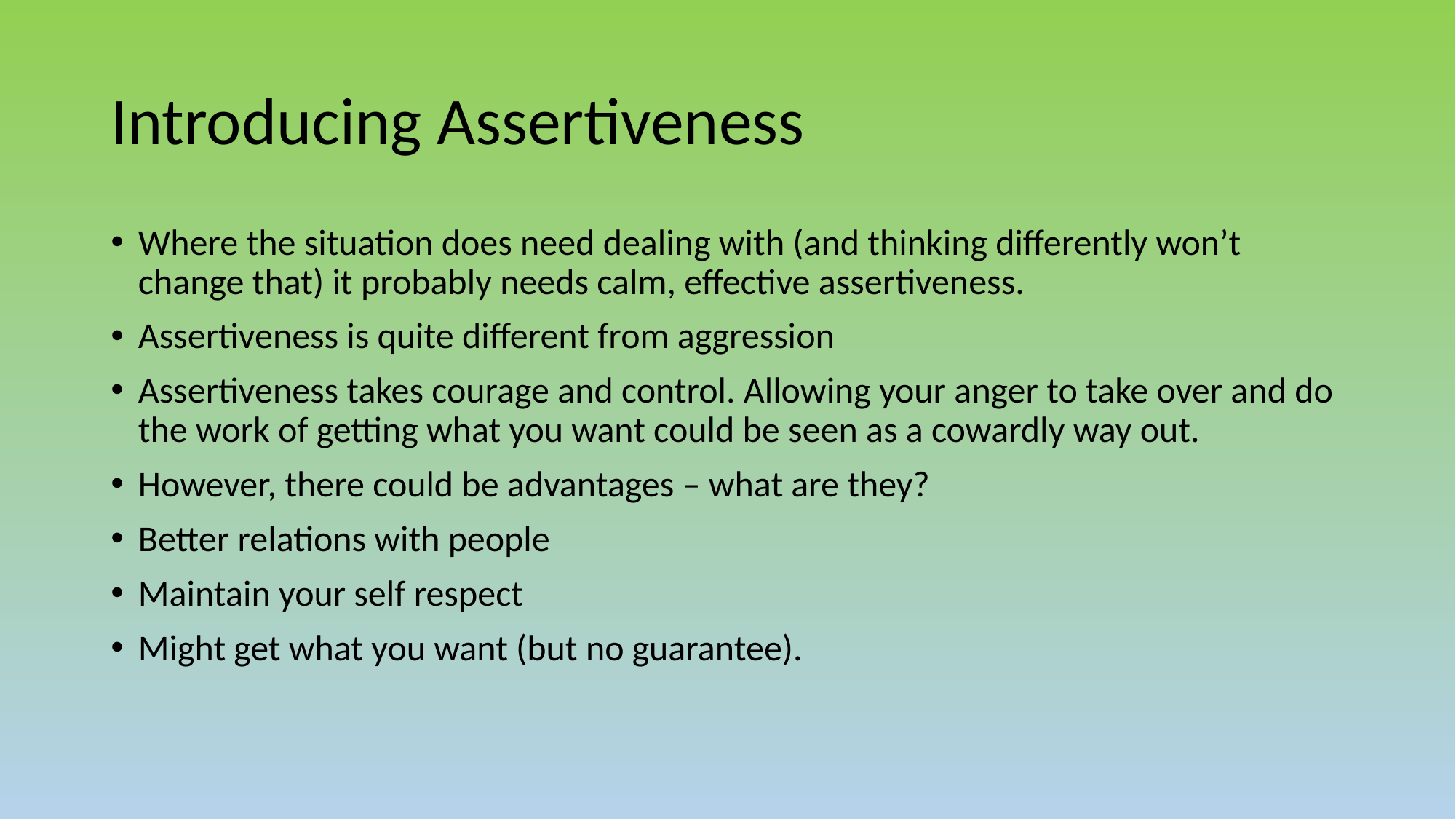

# Introducing Assertiveness
Where the situation does need dealing with (and thinking differently won’t change that) it probably needs calm, effective assertiveness.
Assertiveness is quite different from aggression
Assertiveness takes courage and control. Allowing your anger to take over and do the work of getting what you want could be seen as a cowardly way out.
However, there could be advantages – what are they?
Better relations with people
Maintain your self respect
Might get what you want (but no guarantee).